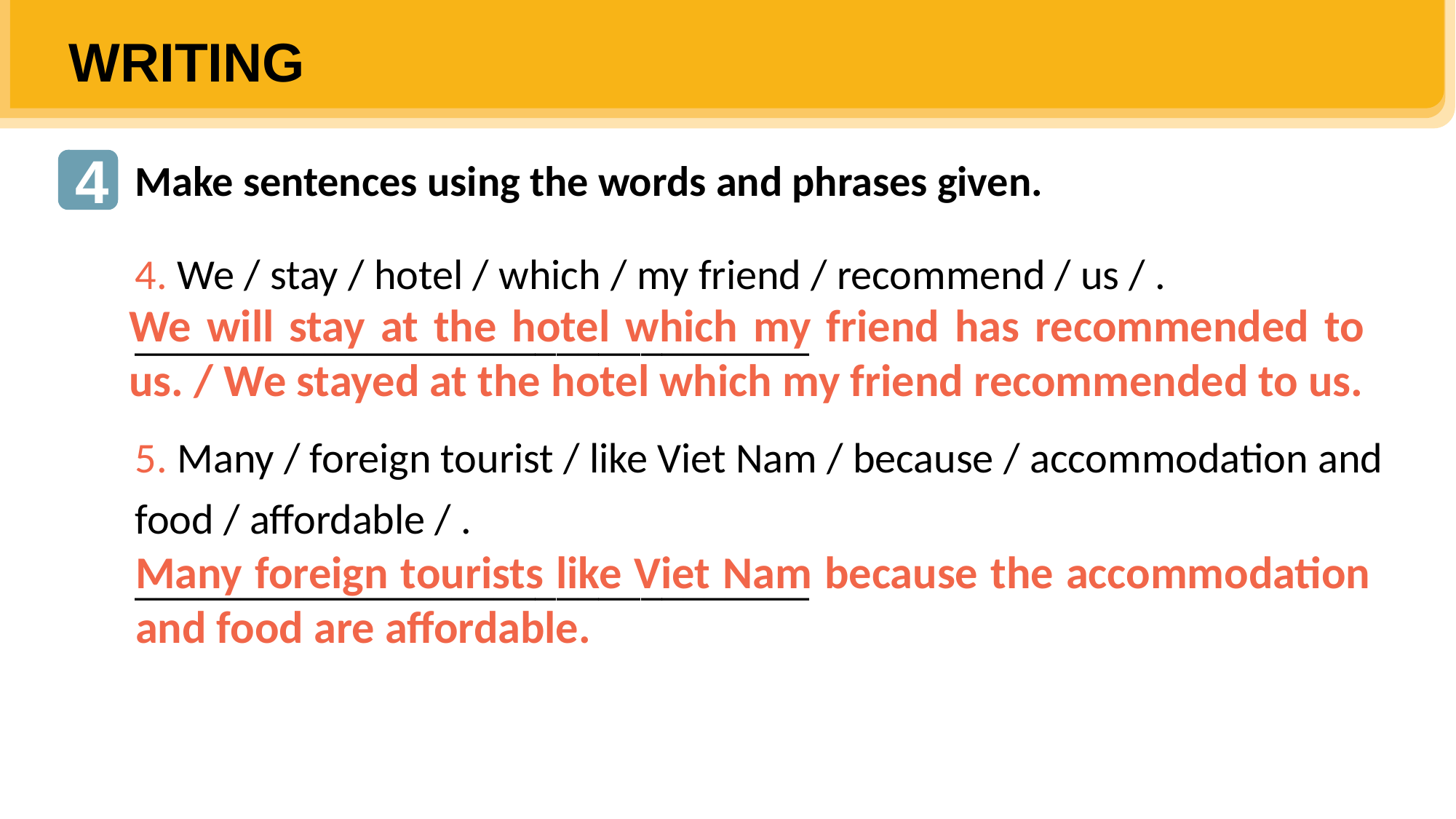

WRITING
4
Make sentences using the words and phrases given.

4. We / stay / hotel / which / my friend / recommend / us / .
________________________________

5. Many / foreign tourist / like Viet Nam / because / accommodation and food / affordable / .
________________________________
We will stay at the hotel which my friend has recommended to us. / We stayed at the hotel which my friend recommended to us.
Many foreign tourists like Viet Nam because the accommodation and food are affordable.